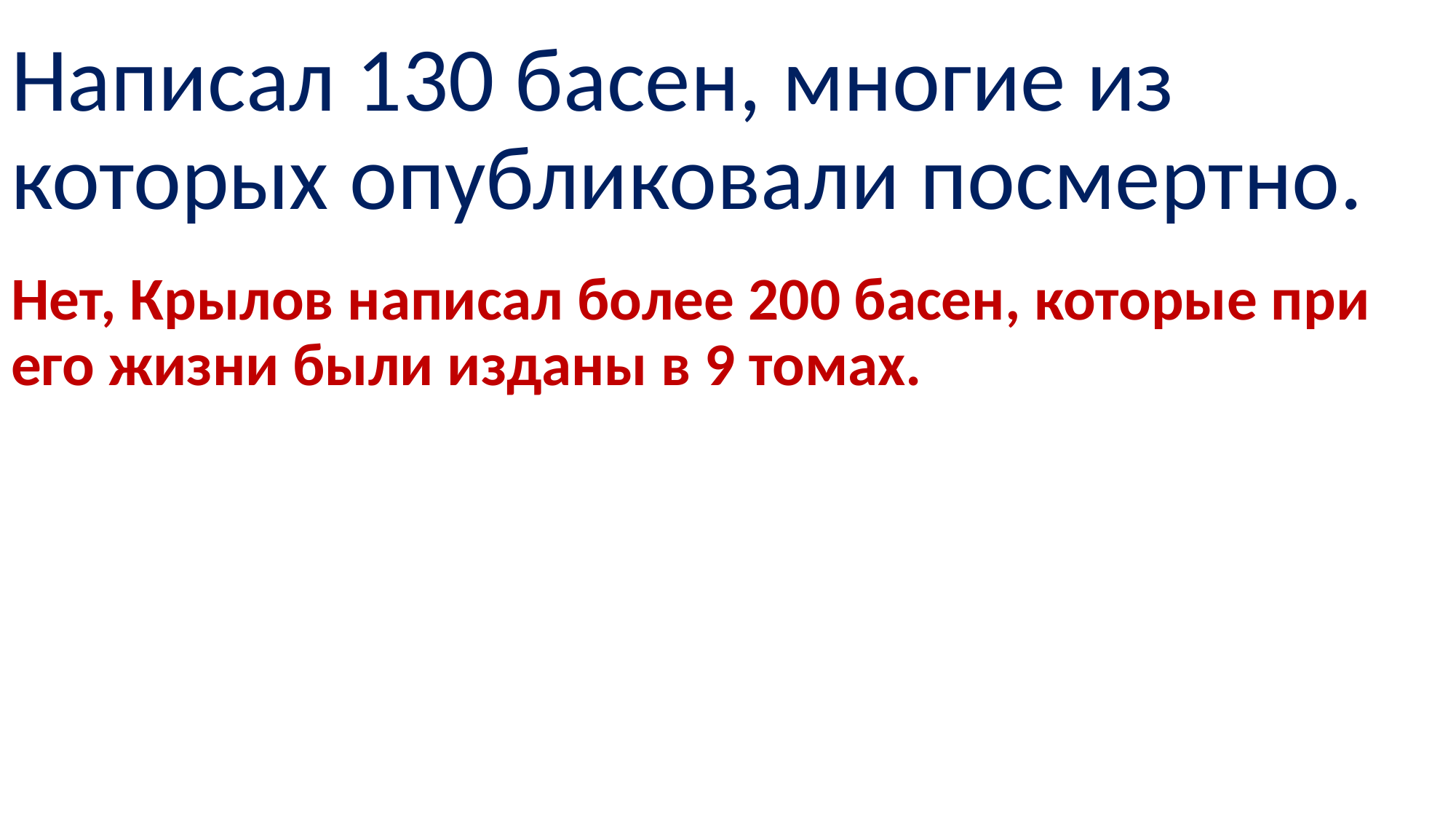

# Написал 130 басен, многие из которых опубликовали посмертно.
Нет, Крылов написал более 200 басен, которые при его жизни были изданы в 9 томах.